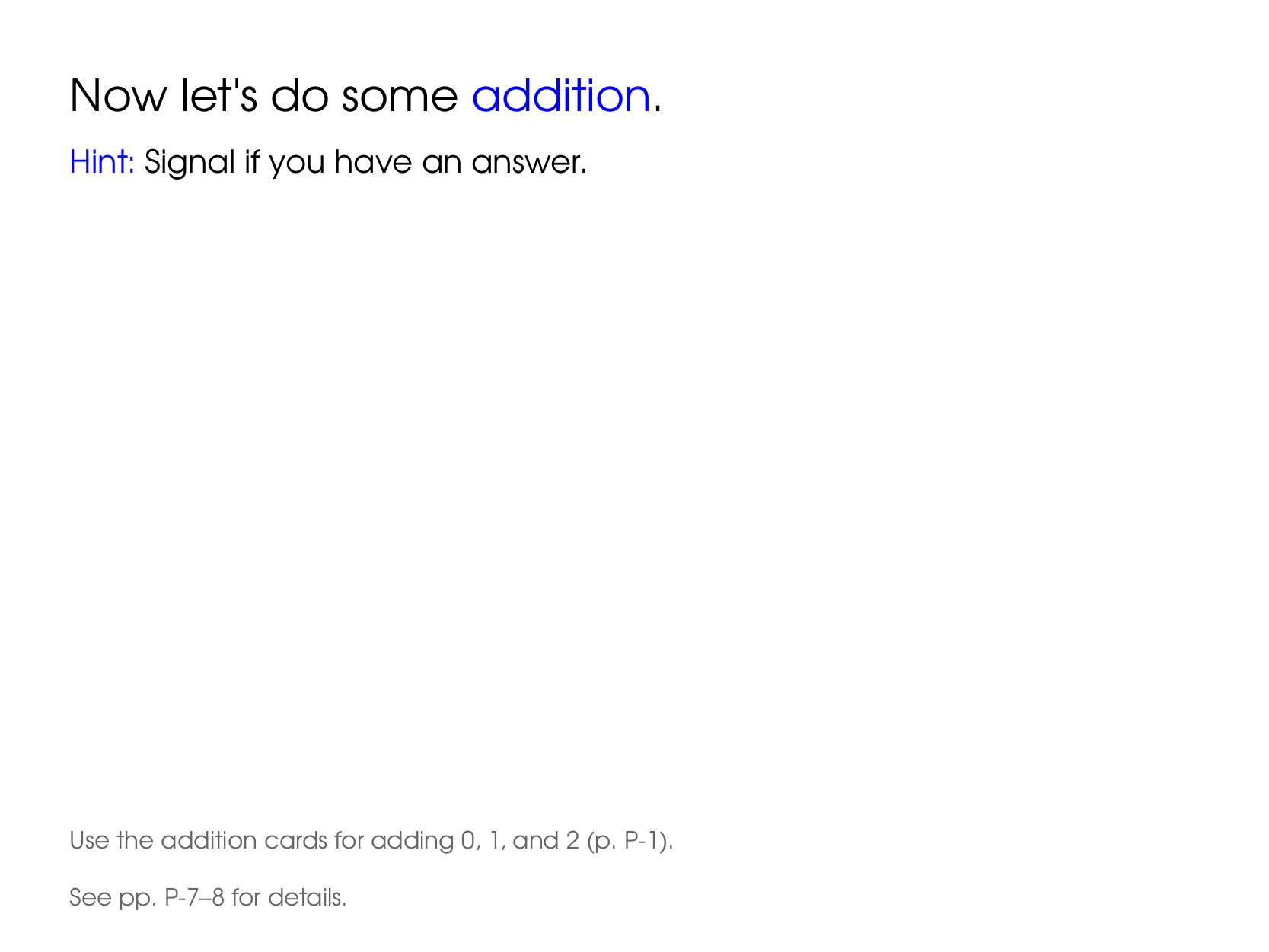

Now let's do some addition.
Hint: Signal if you have an answer.
Use the addition cards for adding 0, 1, and 2 (p. P-1).
See pp. P-7–8 for details.